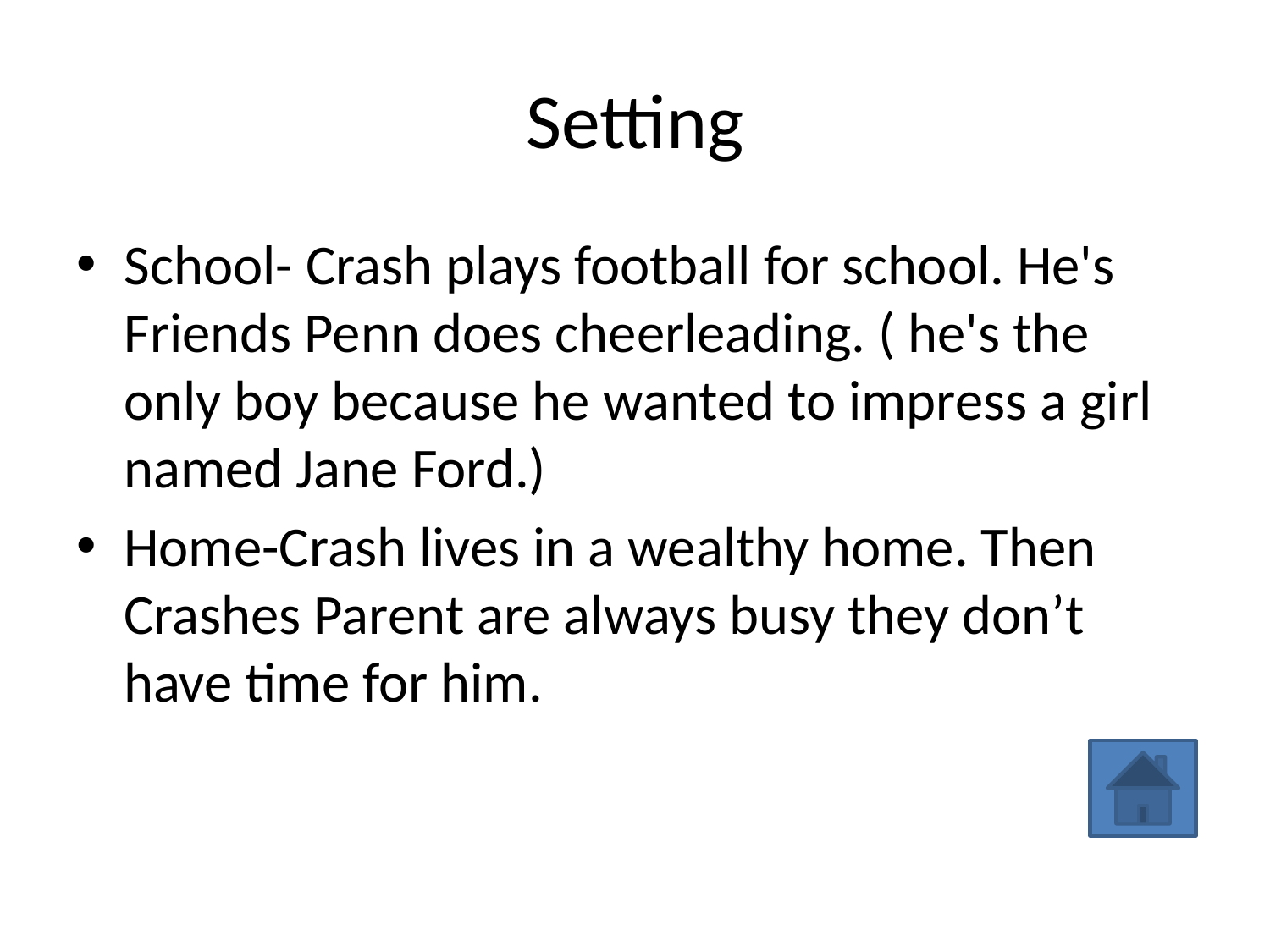

# Setting
School- Crash plays football for school. He's Friends Penn does cheerleading. ( he's the only boy because he wanted to impress a girl named Jane Ford.)
Home-Crash lives in a wealthy home. Then Crashes Parent are always busy they don’t have time for him.